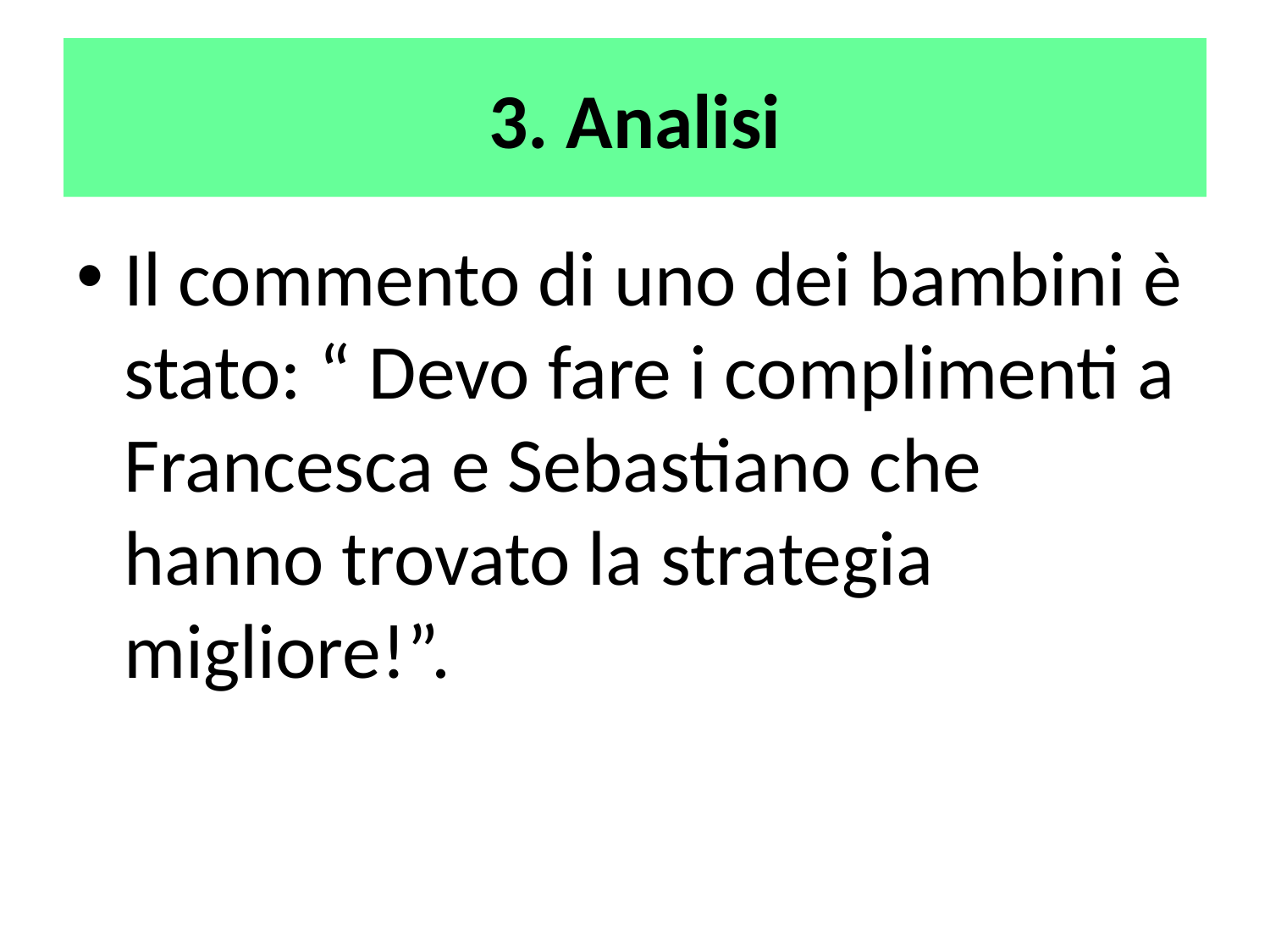

# 3. Analisi
Il commento di uno dei bambini è stato: “ Devo fare i complimenti a Francesca e Sebastiano che hanno trovato la strategia migliore!”.